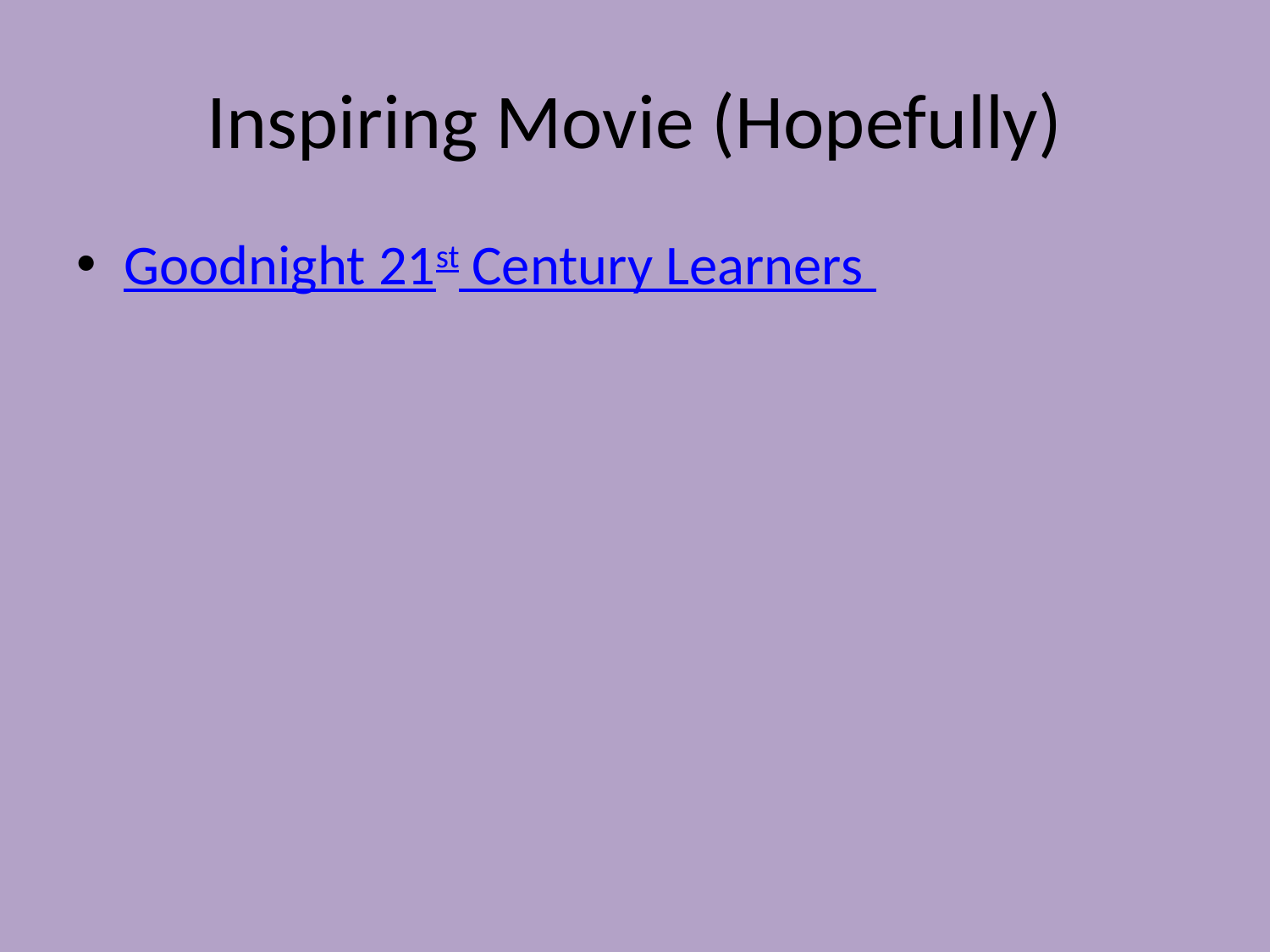

# Inspiring Movie (Hopefully)
Goodnight 21st Century Learners